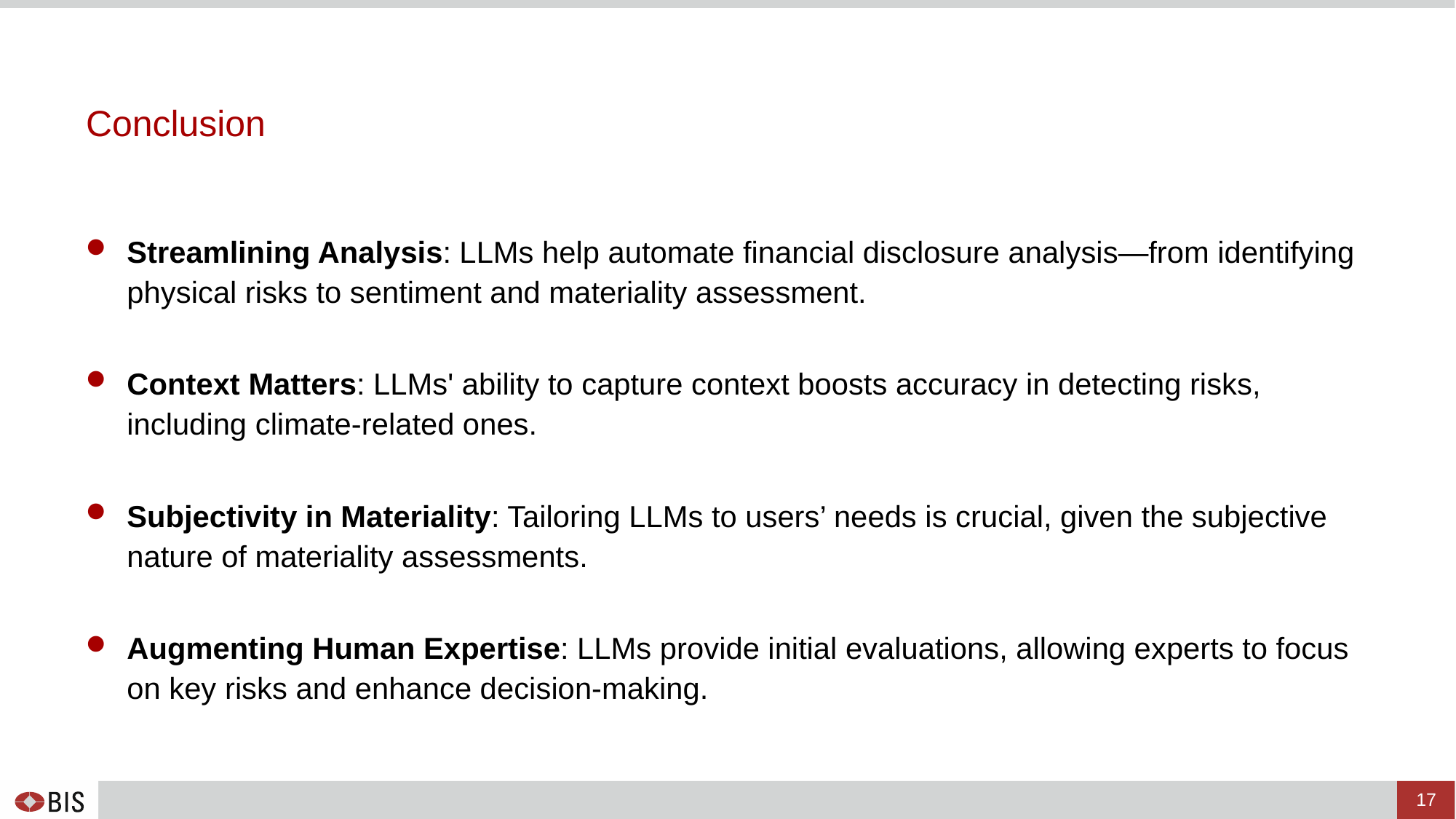

# Conclusion
Streamlining Analysis: LLMs help automate financial disclosure analysis—from identifying physical risks to sentiment and materiality assessment.

Context Matters: LLMs' ability to capture context boosts accuracy in detecting risks, including climate-related ones.

Subjectivity in Materiality: Tailoring LLMs to users’ needs is crucial, given the subjective nature of materiality assessments.

Augmenting Human Expertise: LLMs provide initial evaluations, allowing experts to focus on key risks and enhance decision-making.

17